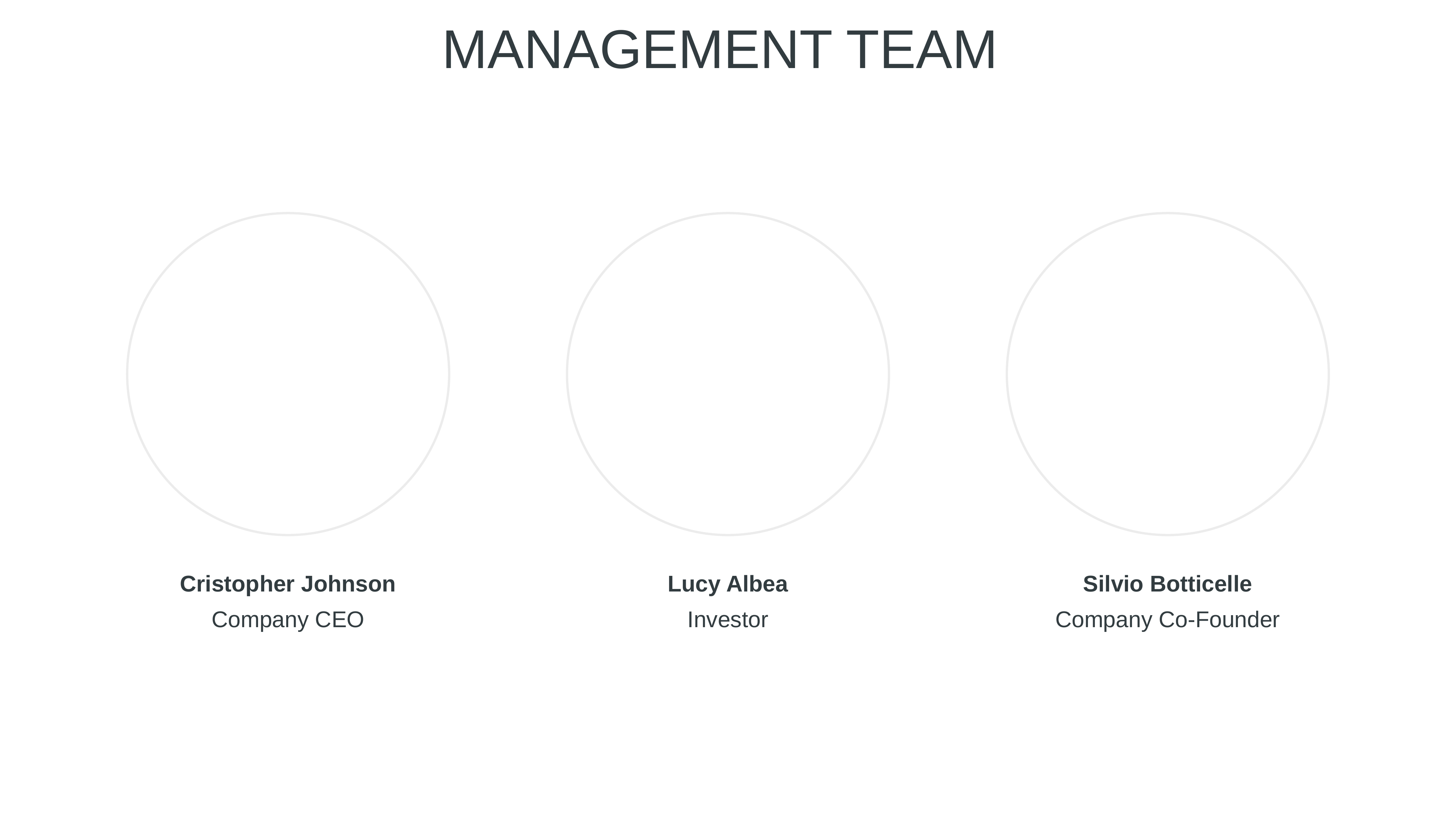

Management Team

Cristopher Johnson
Lucy Albea
Silvio Botticelle
Company CEO
Investor
Company Co-Founder